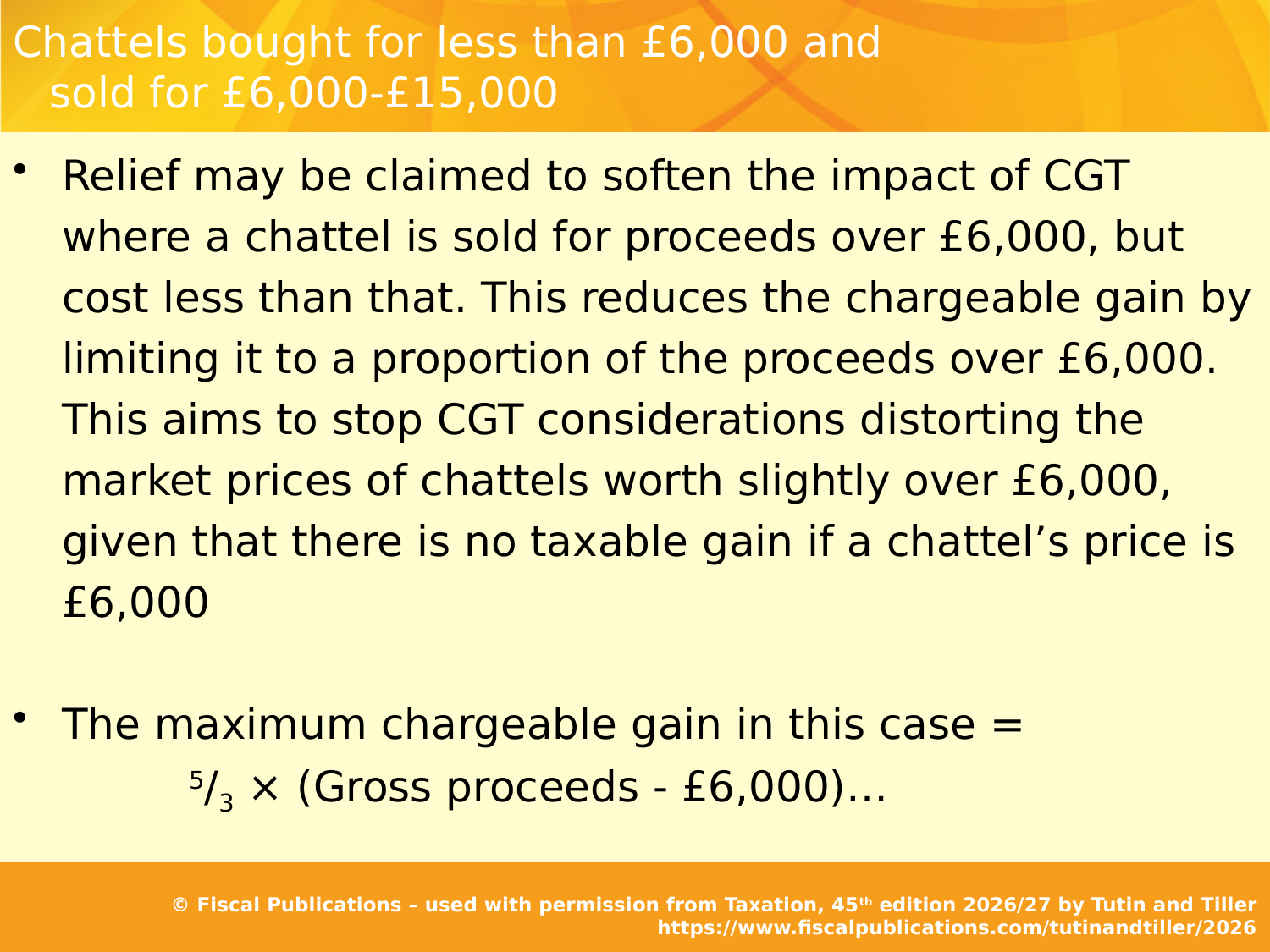

# Chattels bought for less than £6,000 and sold for £6,000-£15,000
Relief may be claimed to soften the impact of CGT where a chattel is sold for proceeds over £6,000, but cost less than that. This reduces the chargeable gain by limiting it to a proportion of the proceeds over £6,000. This aims to stop CGT considerations distorting the market prices of chattels worth slightly over £6,000, given that there is no taxable gain if a chattel’s price is £6,000

The maximum chargeable gain in this case =
		5/3 × (Gross proceeds - £6,000)…